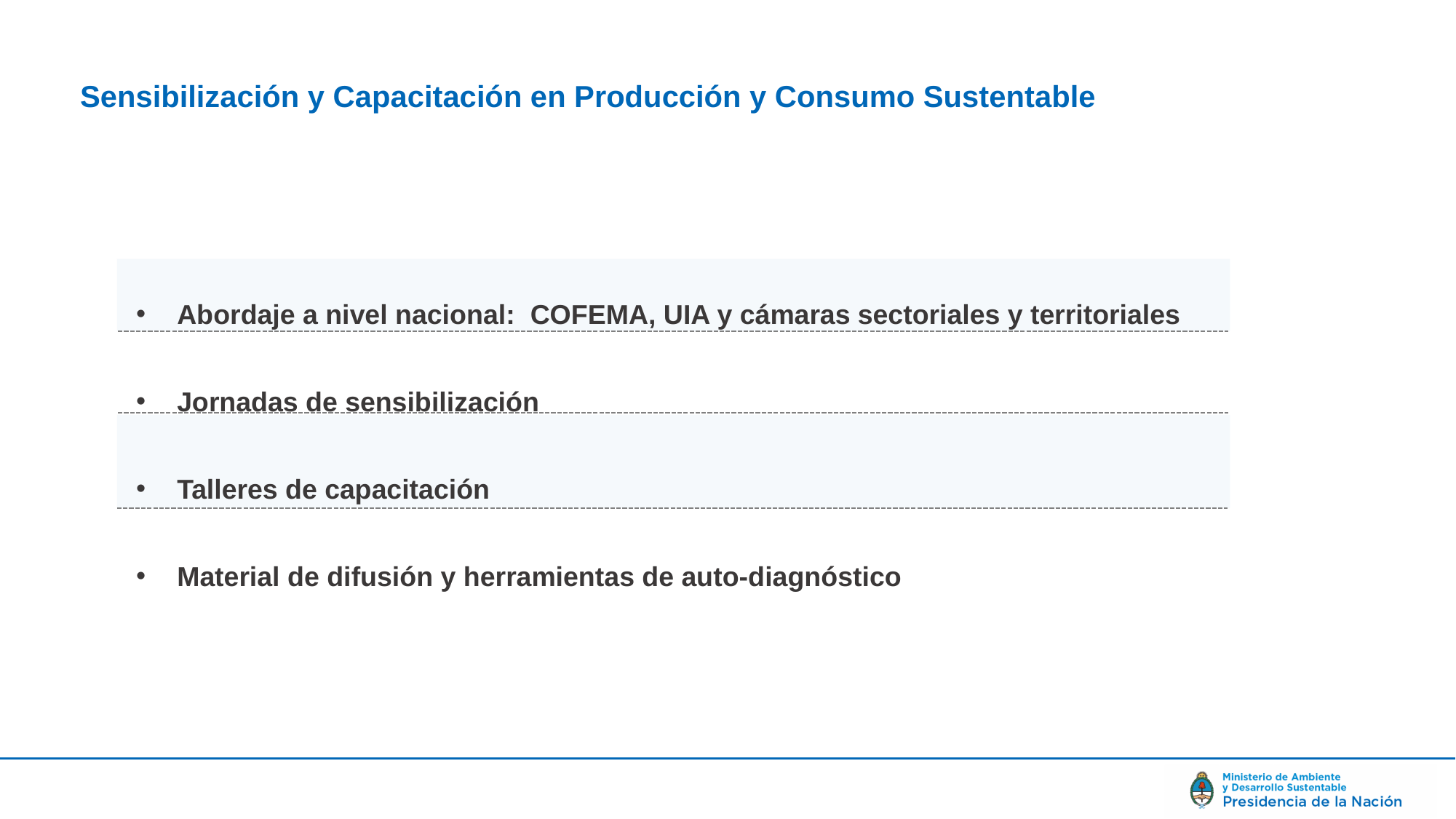

Sensibilización y Capacitación en Producción y Consumo Sustentable
Abordaje a nivel nacional:  COFEMA, UIA y cámaras sectoriales y territoriales
Jornadas de sensibilización
Talleres de capacitación
Material de difusión y herramientas de auto-diagnóstico